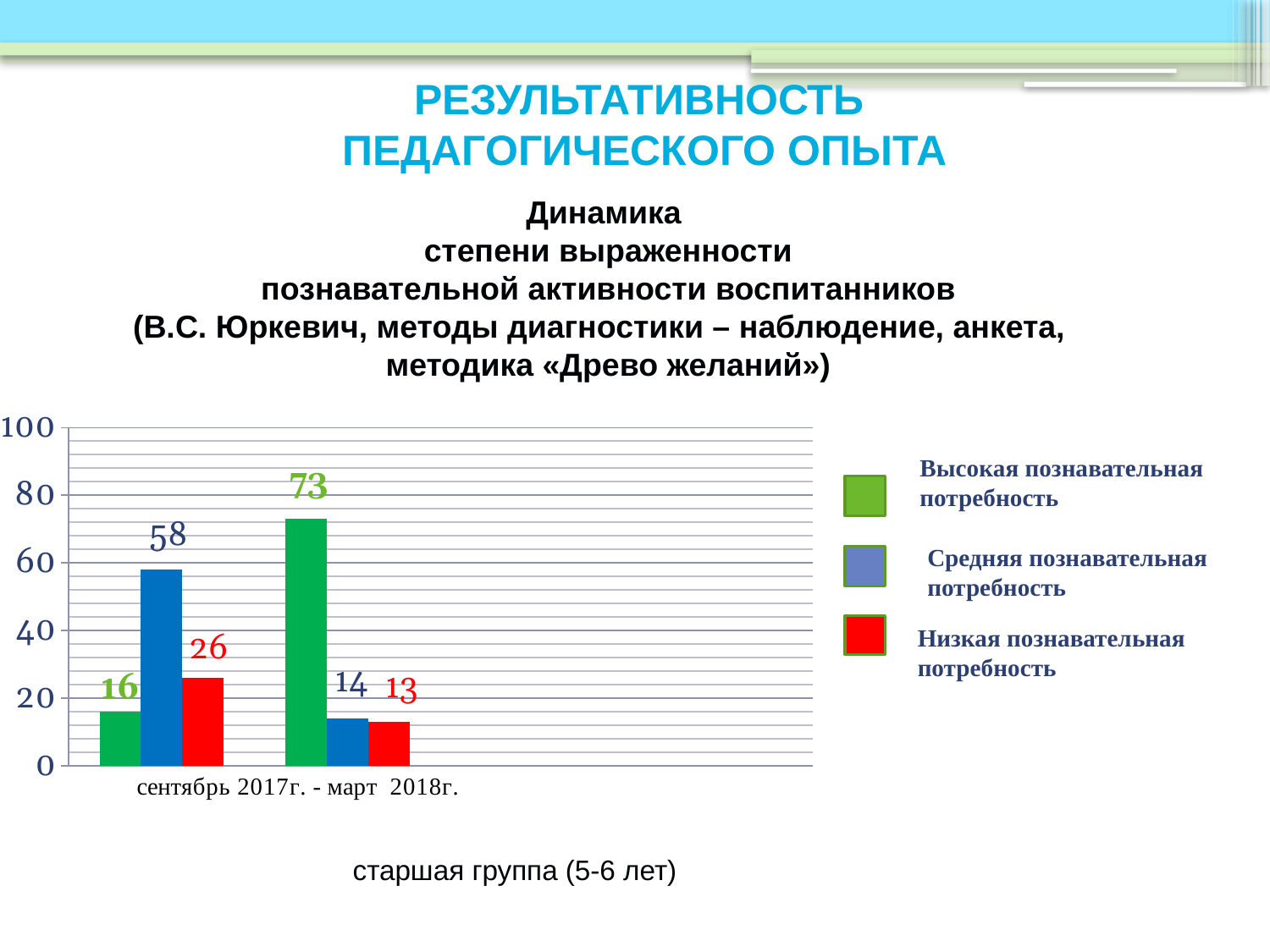

Результативность
педагогического опыта
Динамика
 степени выраженности
 познавательной активности воспитанников
(В.С. Юркевич, методы диагностики – наблюдение, анкета,
методика «Древо желаний»)

### Chart

| Category | в | с | н |
|---|---|---|---|
| 14-15к | 16.0 | 58.0 | 26.0 |
| 14-15 к | 73.0 | 14.0 | 13.0 |
Высокая познавательная потребность

Средняя познавательная потребность

Низкая познавательная потребность
старшая группа (5-6 лет)